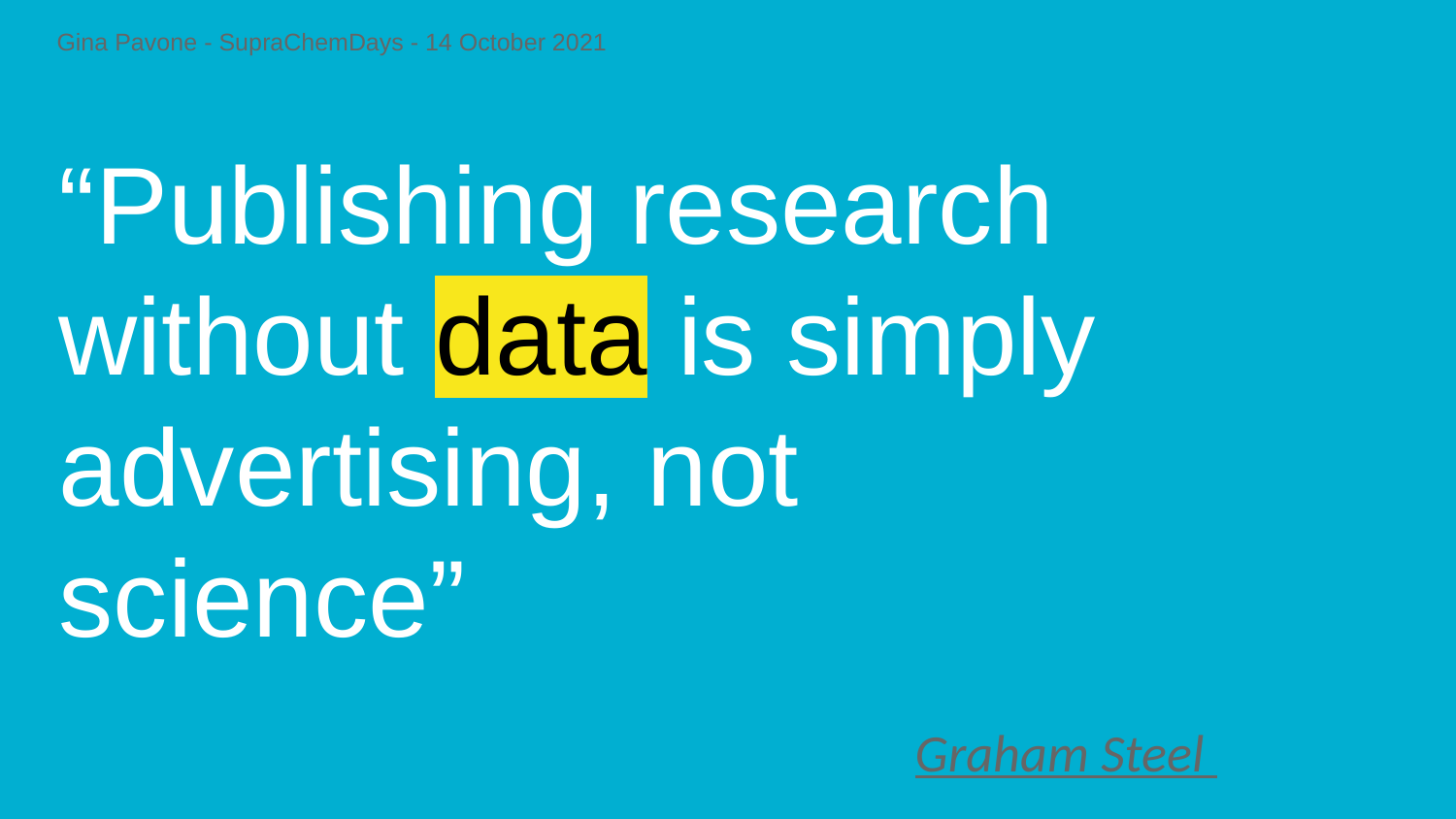

“Publishing research without data is simply advertising, not science” Graham Steel  Graham Steel

Graham Steel